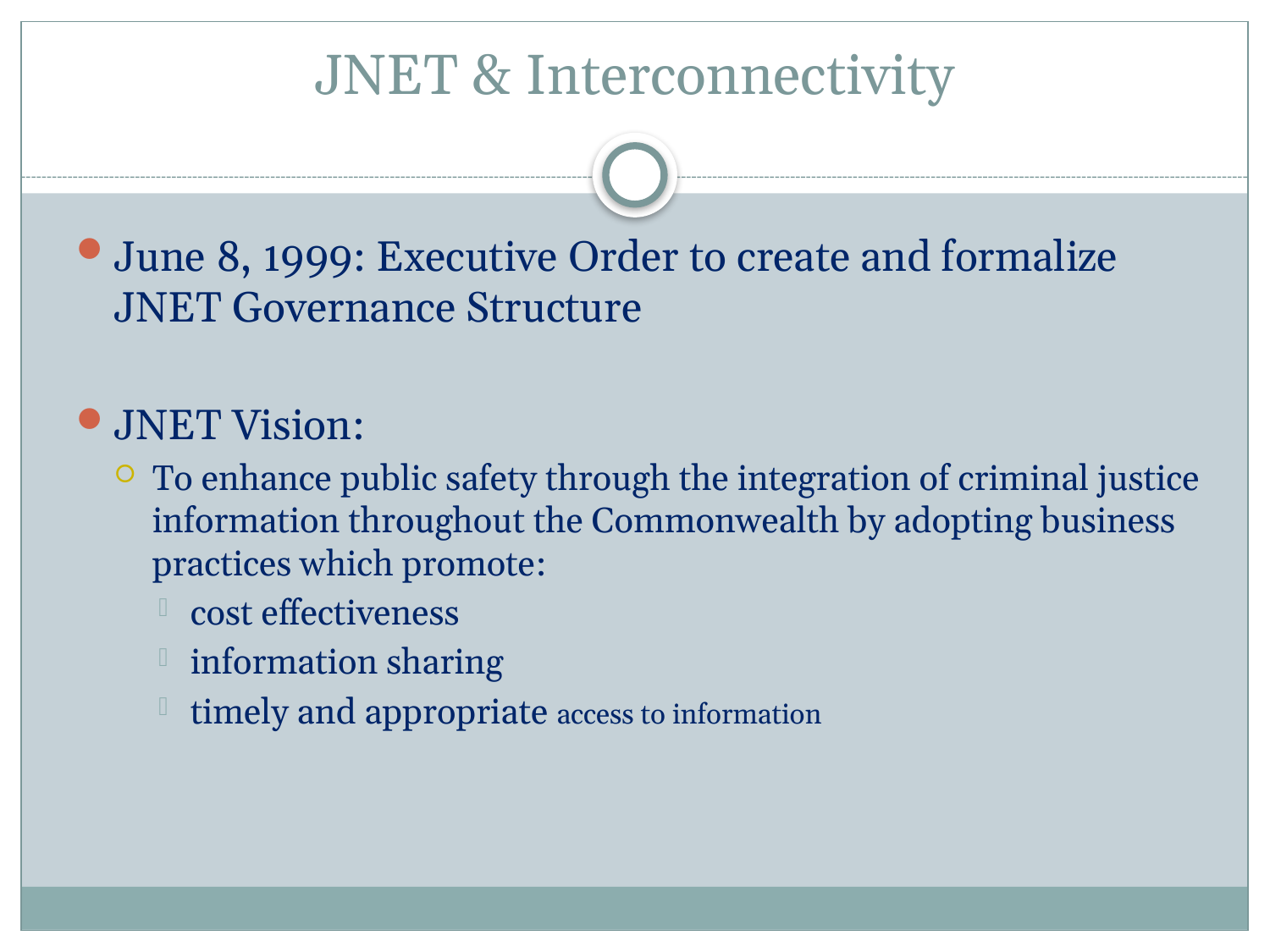

# JNET & Interconnectivity
June 8, 1999: Executive Order to create and formalize JNET Governance Structure

JNET Vision:
To enhance public safety through the integration of criminal justice information throughout the Commonwealth by adopting business practices which promote:
cost effectiveness
information sharing
timely and appropriate access to information